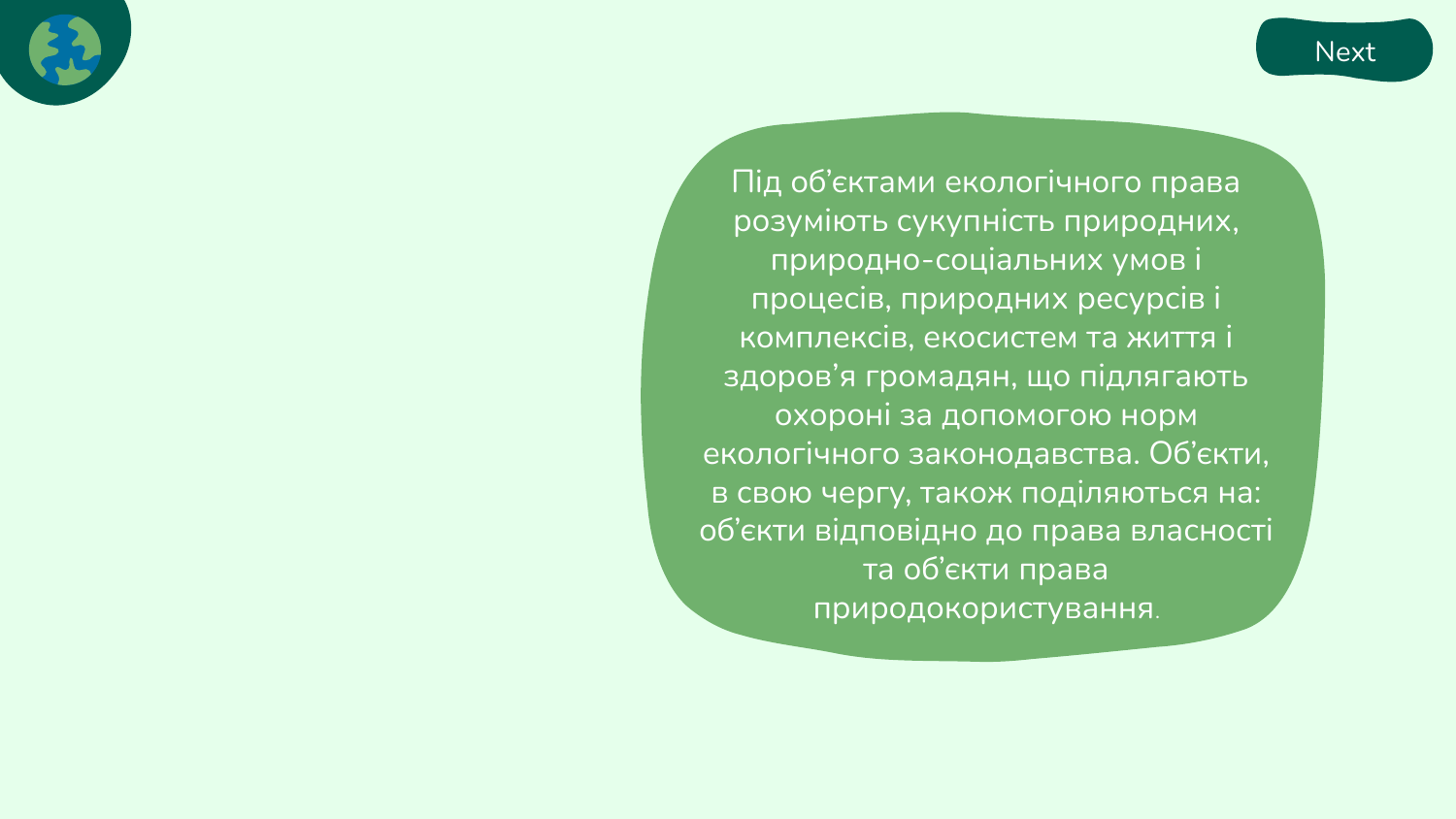

Next

Під об’єктами екологічного права розуміють сукупність природних, природно-соціальних умов і процесів, природних ресурсів і комплексів, екосистем та життя і здоров’я громадян, що підлягають охороні за допомогою норм екологічного законодавства. Об’єкти, в свою чергу, також поділяються на: об’єкти відповідно до права власності та об’єкти права природокористування.